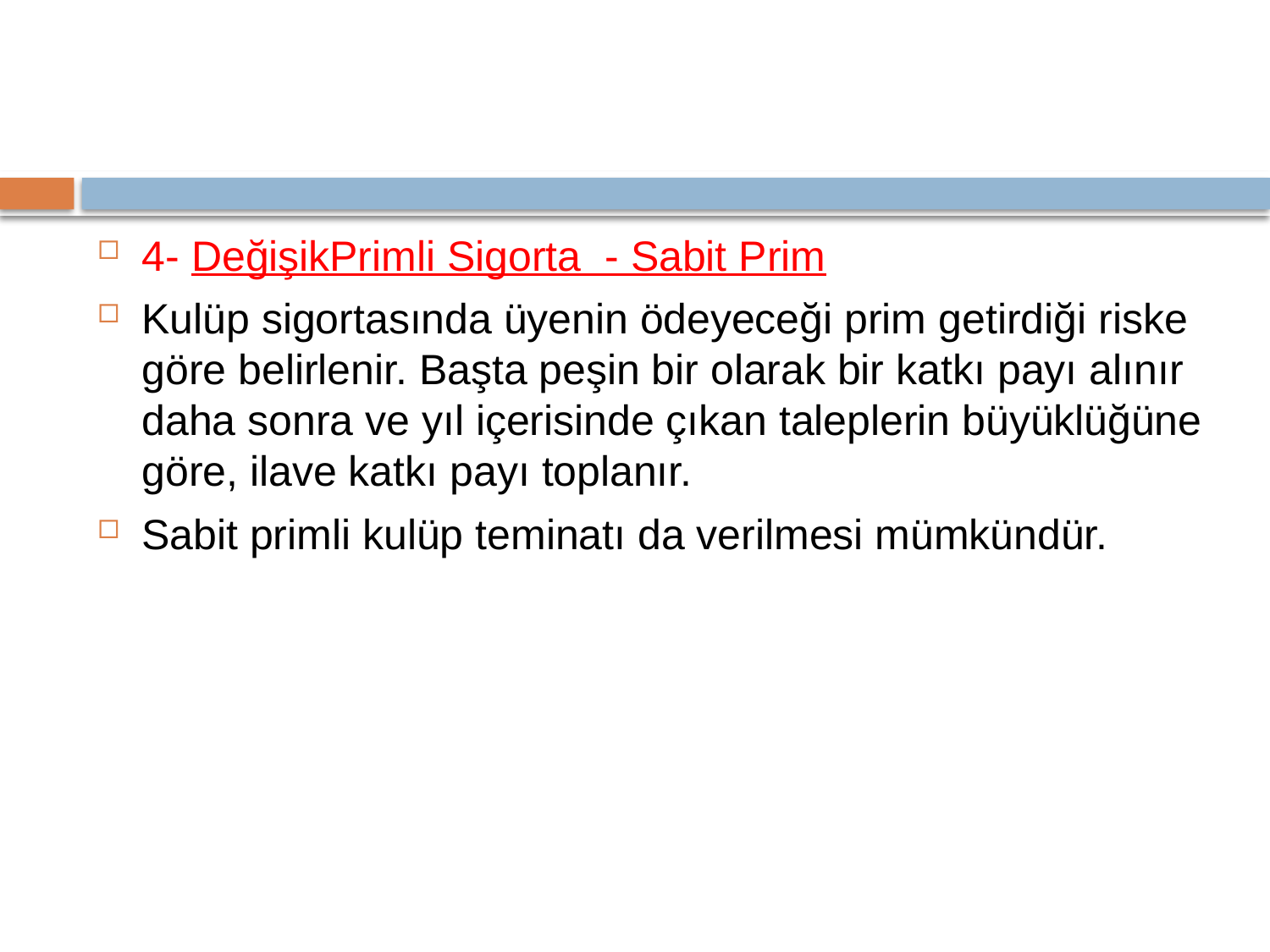

4- DeğişikPrimli Sigorta  - Sabit Prim
Kulüp sigortasında üyenin ödeyeceği prim getirdiği riske göre belirlenir. Başta peşin bir olarak bir katkı payı alınır daha sonra ve yıl içerisinde çıkan taleplerin büyüklüğüne göre, ilave katkı payı toplanır.
Sabit primli kulüp teminatı da verilmesi mümkündür.